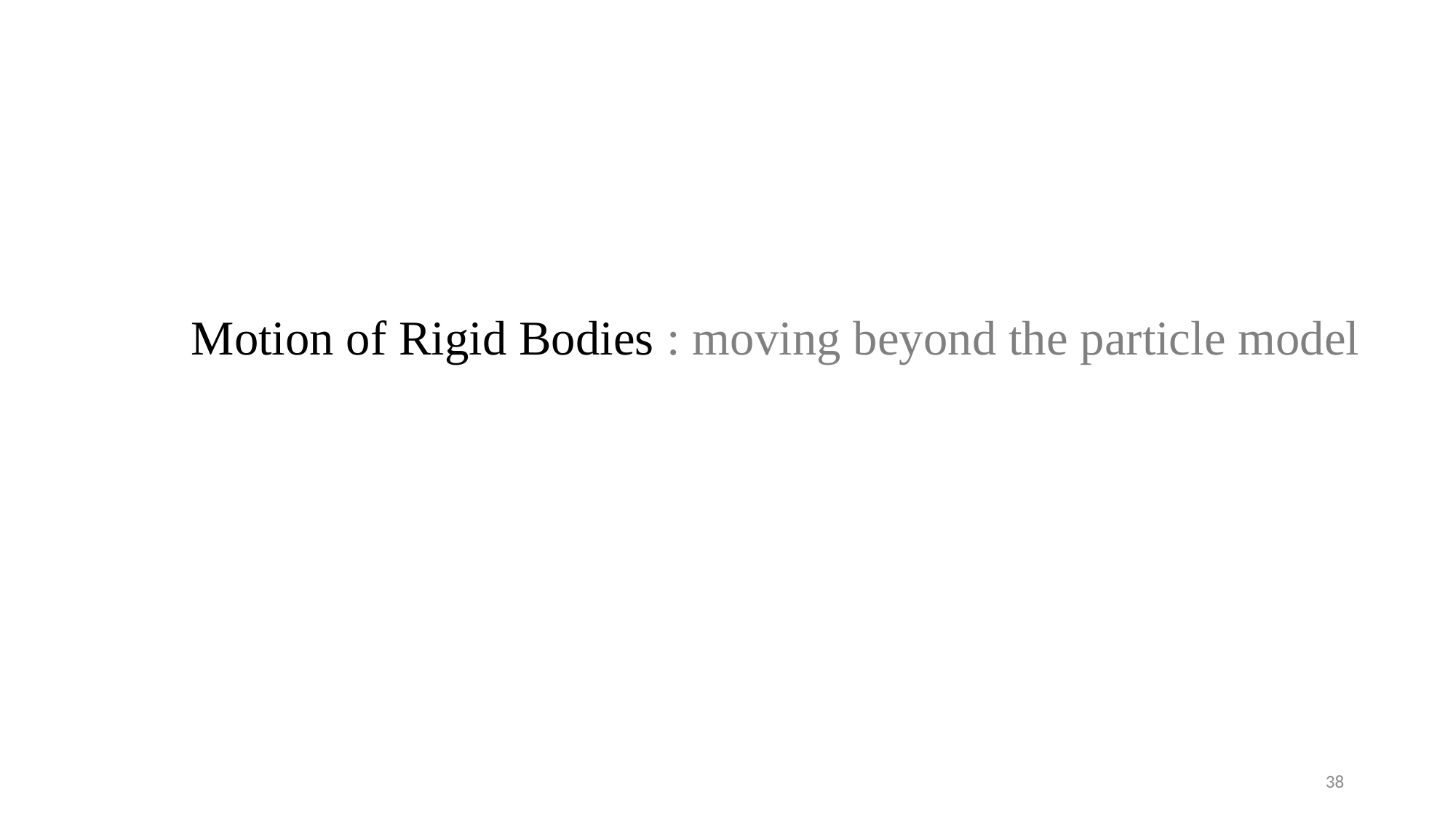

Motion of Rigid Bodies : moving beyond the particle model
38